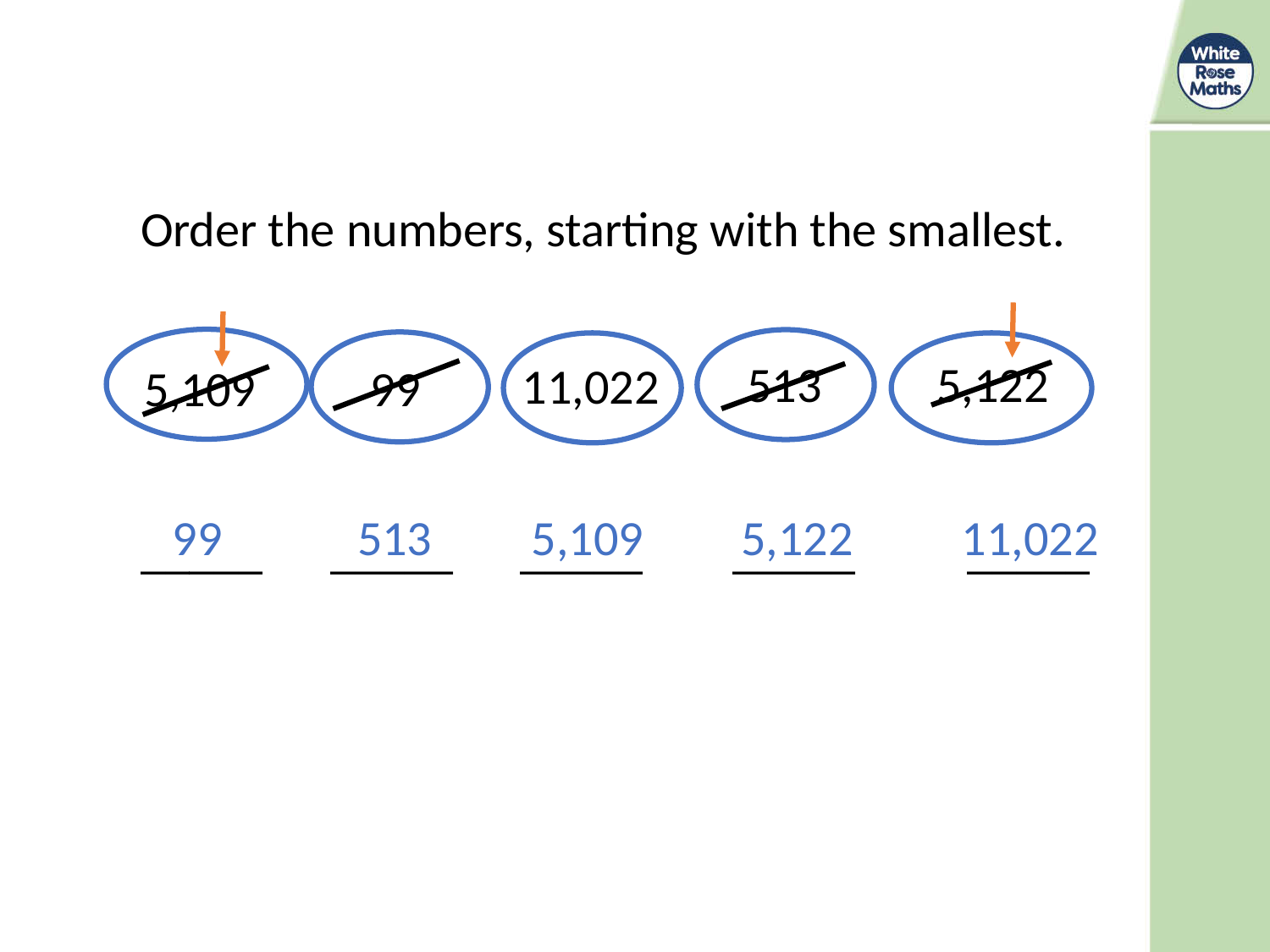

Order the numbers, starting with the smallest.

513
5,122
11,022
5,109
99
99
513
5,109
5,122
11,022
_____      _____      _____        _____          _____